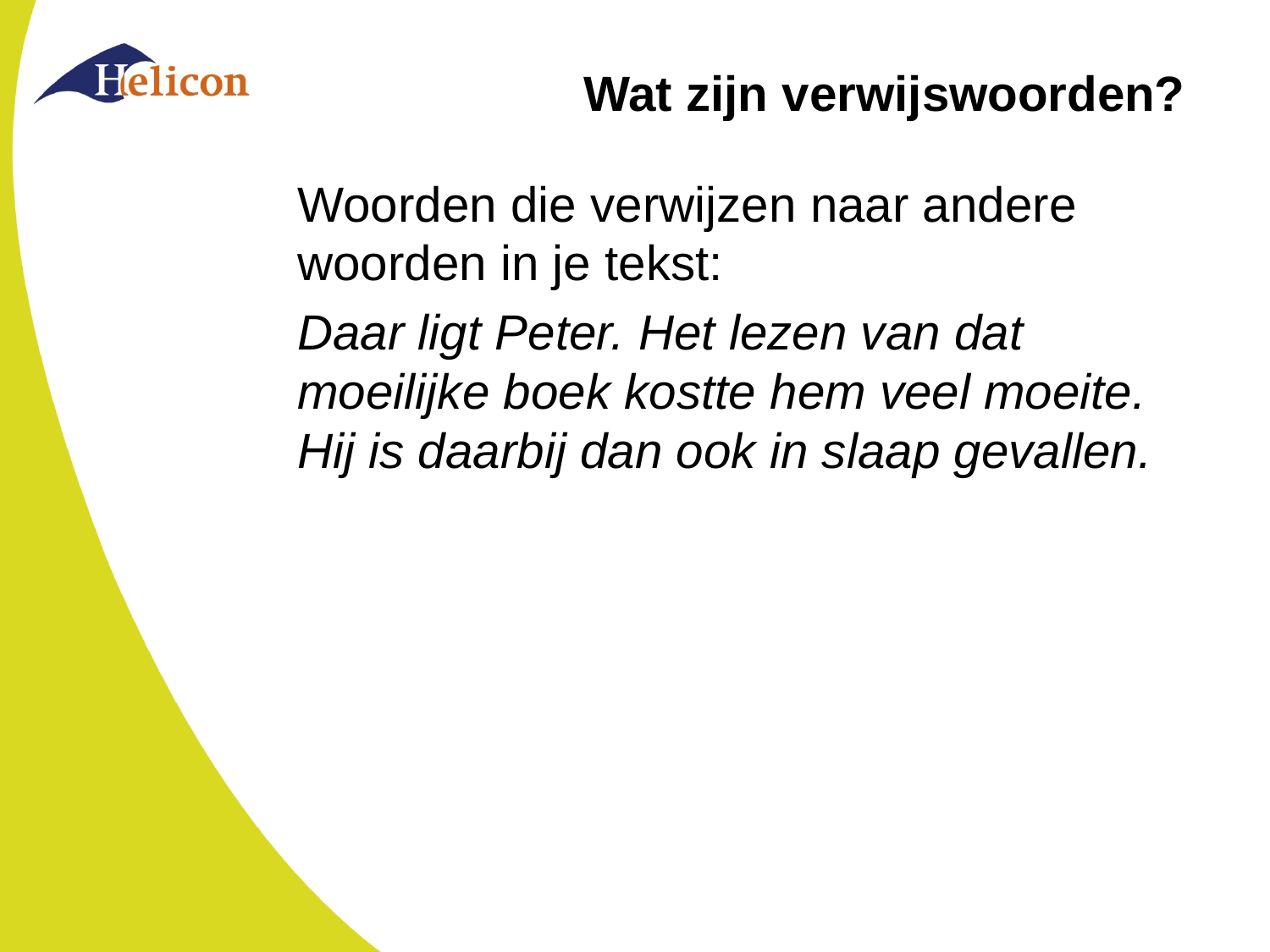

# Wat zijn verwijswoorden?
Woorden die verwijzen naar andere woorden in je tekst:
Daar ligt Peter. Het lezen van dat moeilijke boek kostte hem veel moeite. Hij is daarbij dan ook in slaap gevallen.